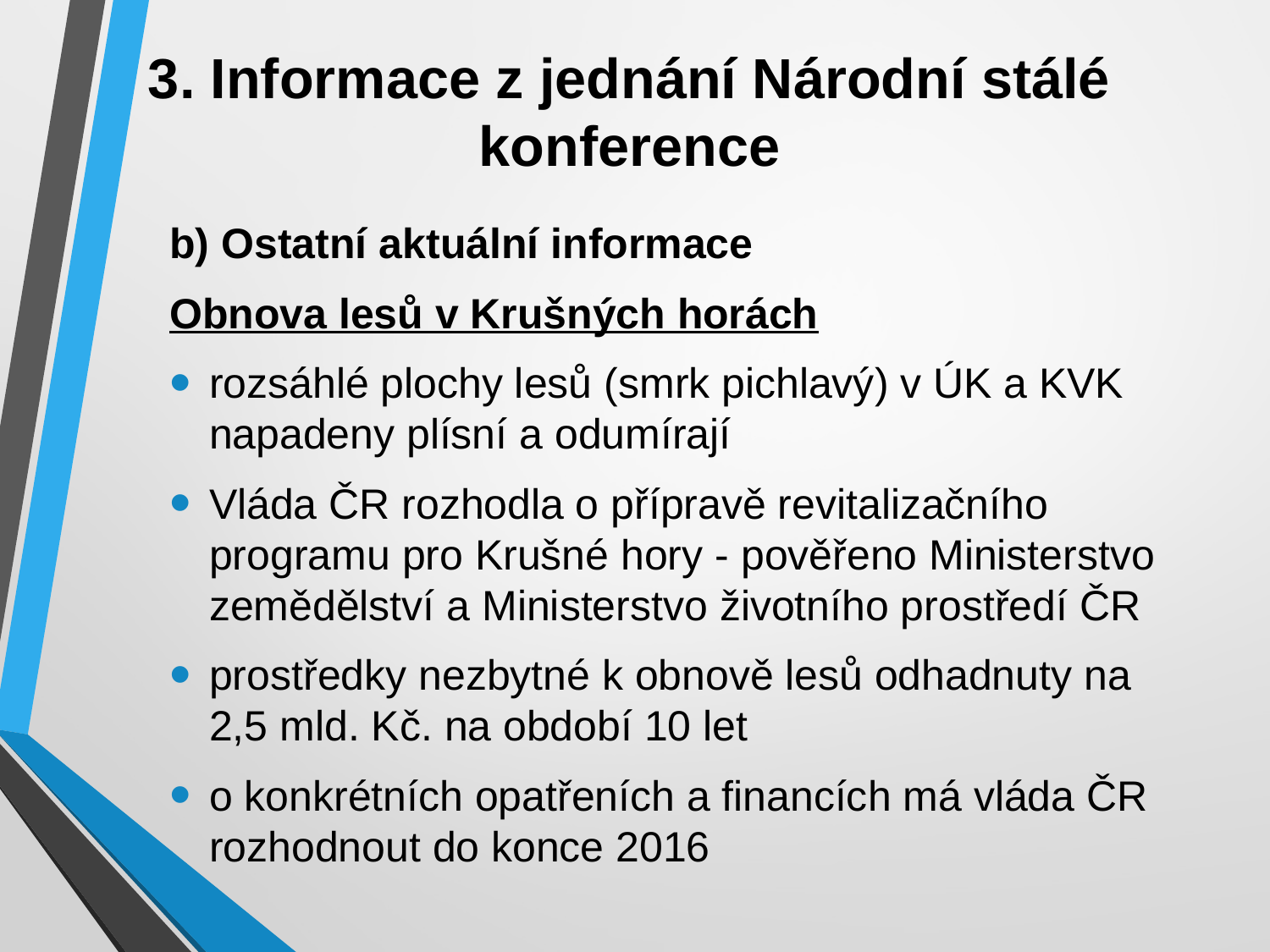

# 3. Informace z jednání Národní stálé konference
b) Ostatní aktuální informace
Obnova lesů v Krušných horách
rozsáhlé plochy lesů (smrk pichlavý) v ÚK a KVK napadeny plísní a odumírají
Vláda ČR rozhodla o přípravě revitalizačního programu pro Krušné hory - pověřeno Ministerstvo zemědělství a Ministerstvo životního prostředí ČR
prostředky nezbytné k obnově lesů odhadnuty na 2,5 mld. Kč. na období 10 let
o konkrétních opatřeních a financích má vláda ČR rozhodnout do konce 2016